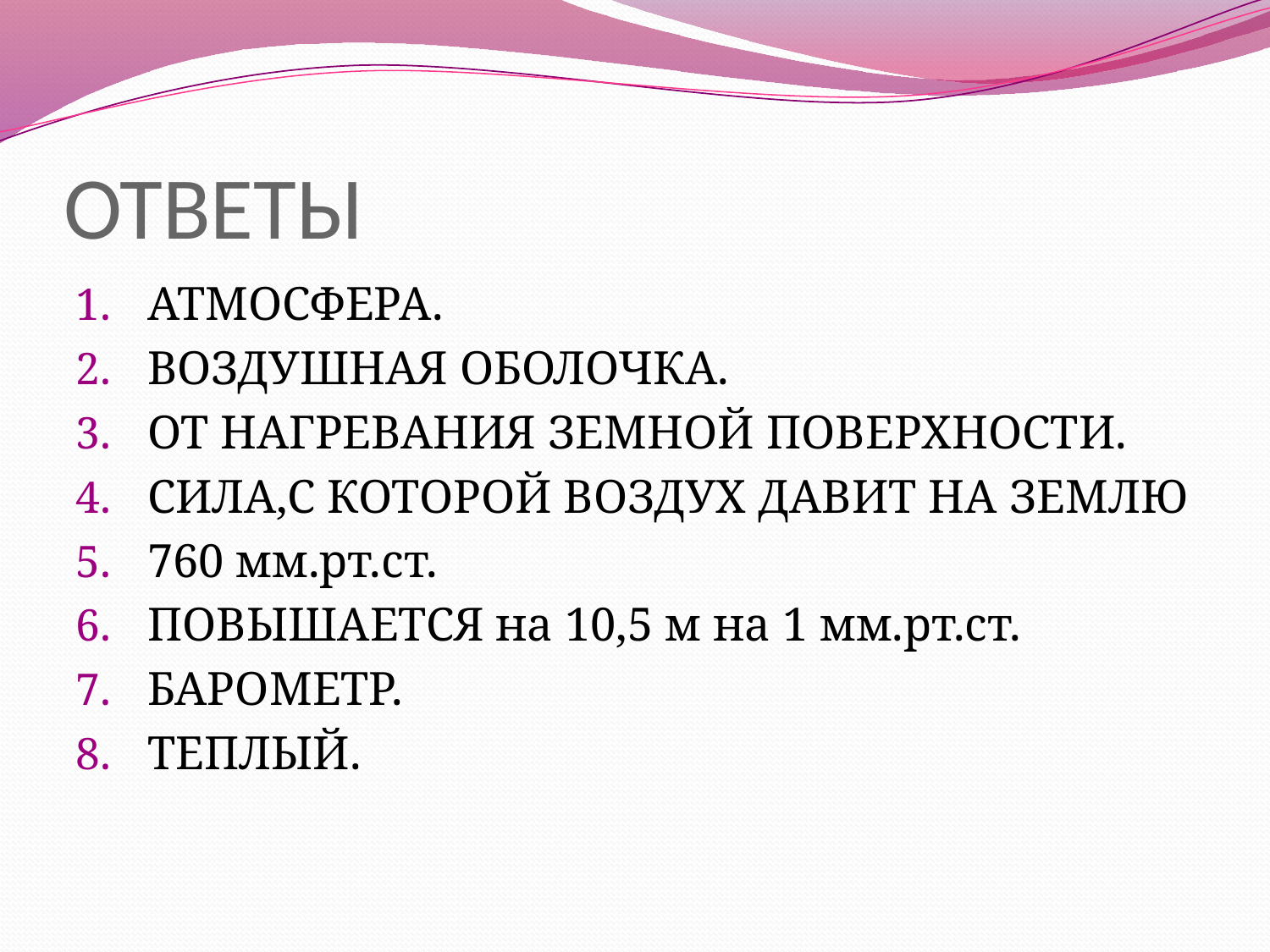

# ОТВЕТЫ
АТМОСФЕРА.
ВОЗДУШНАЯ ОБОЛОЧКА.
ОТ НАГРЕВАНИЯ ЗЕМНОЙ ПОВЕРХНОСТИ.
СИЛА,С КОТОРОЙ ВОЗДУХ ДАВИТ НА ЗЕМЛЮ
760 мм.рт.ст.
ПОВЫШАЕТСЯ на 10,5 м на 1 мм.рт.ст.
БАРОМЕТР.
ТЕПЛЫЙ.